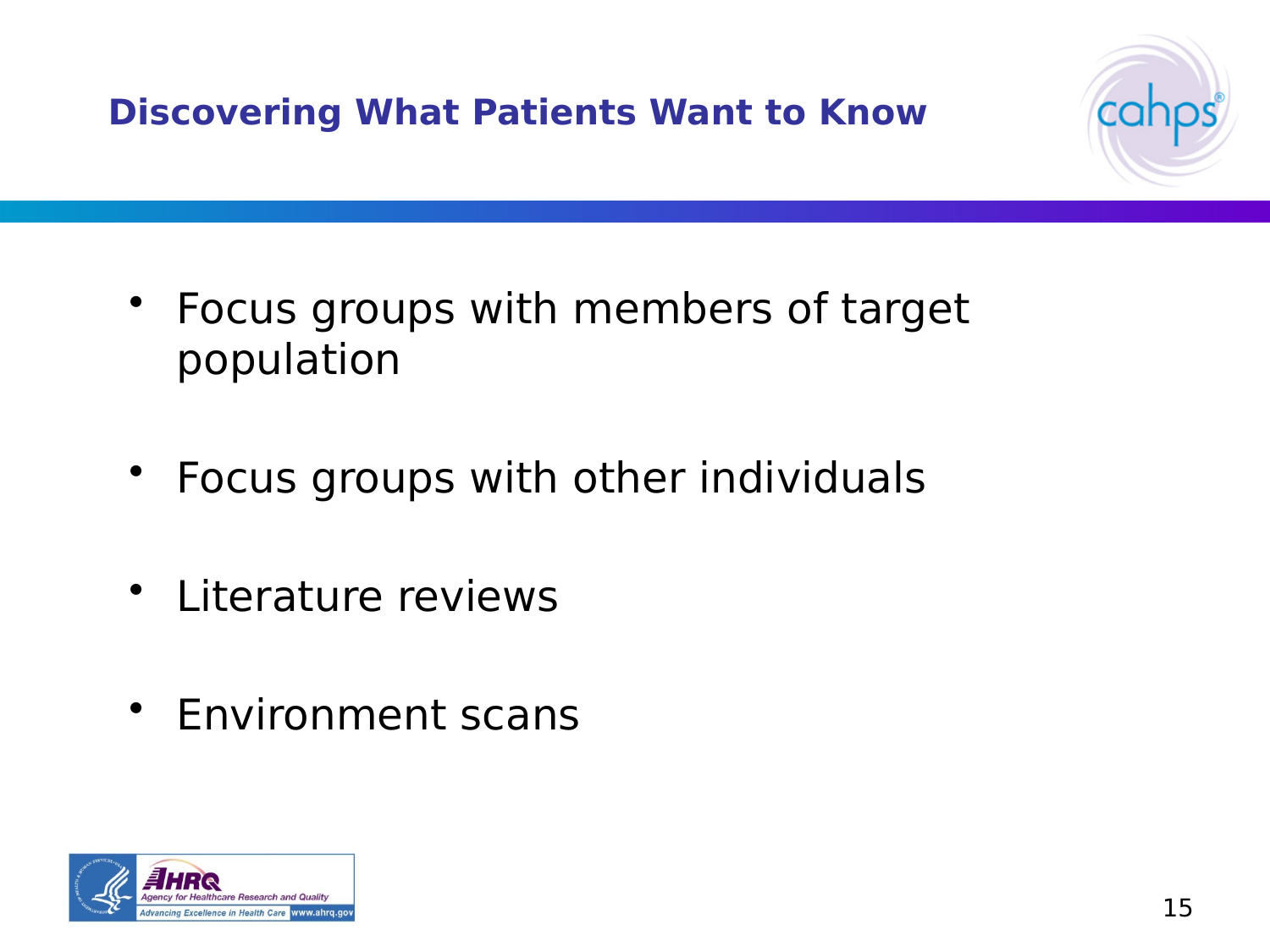

# Discovering What Patients Want to Know

Focus groups with members of target population

Focus groups with other individuals

Literature reviews

Environment scans

15